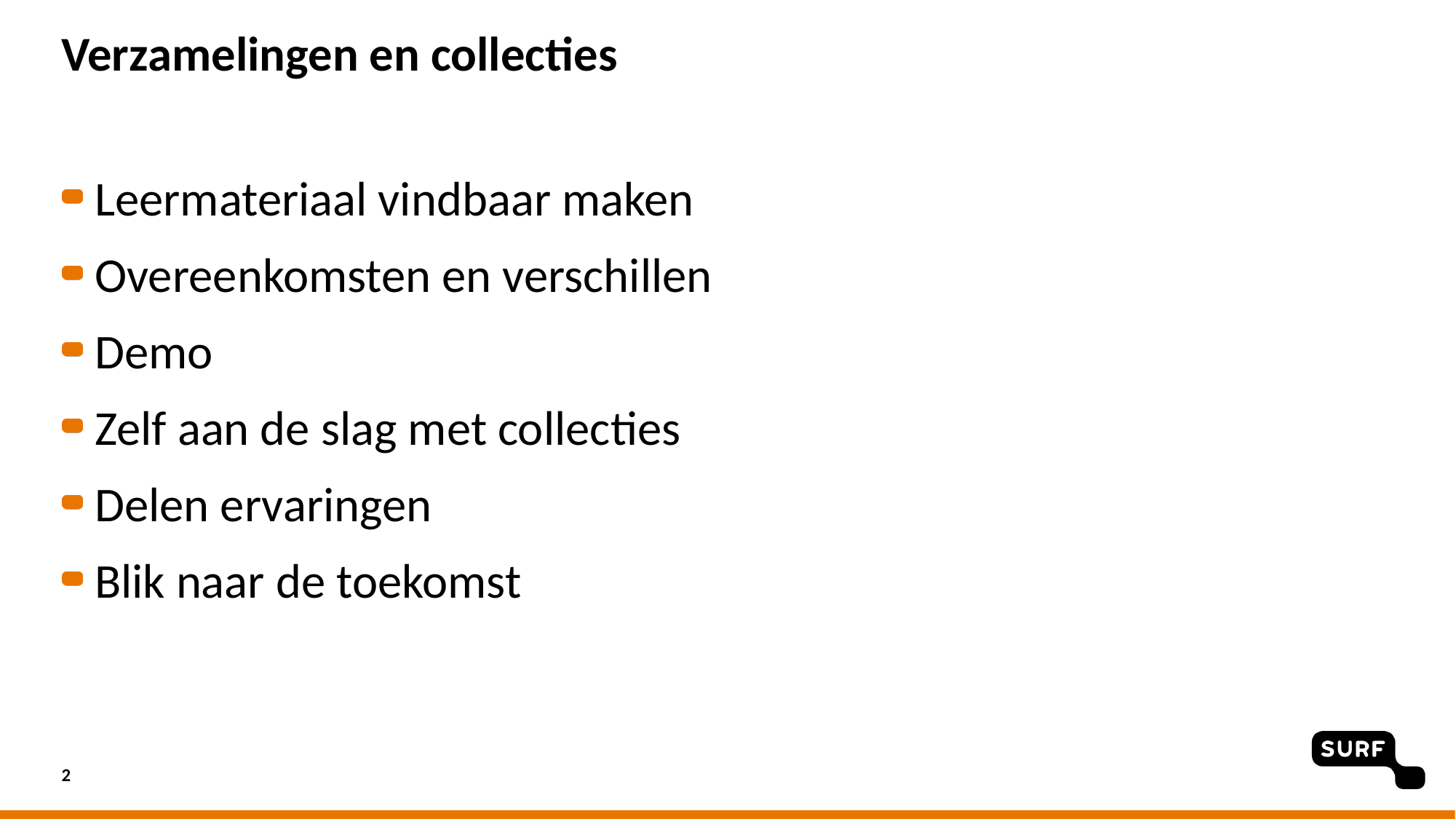

# Verzamelingen en collecties
Leermateriaal vindbaar maken
Overeenkomsten en verschillen
Demo
Zelf aan de slag met collecties
Delen ervaringen
Blik naar de toekomst
2